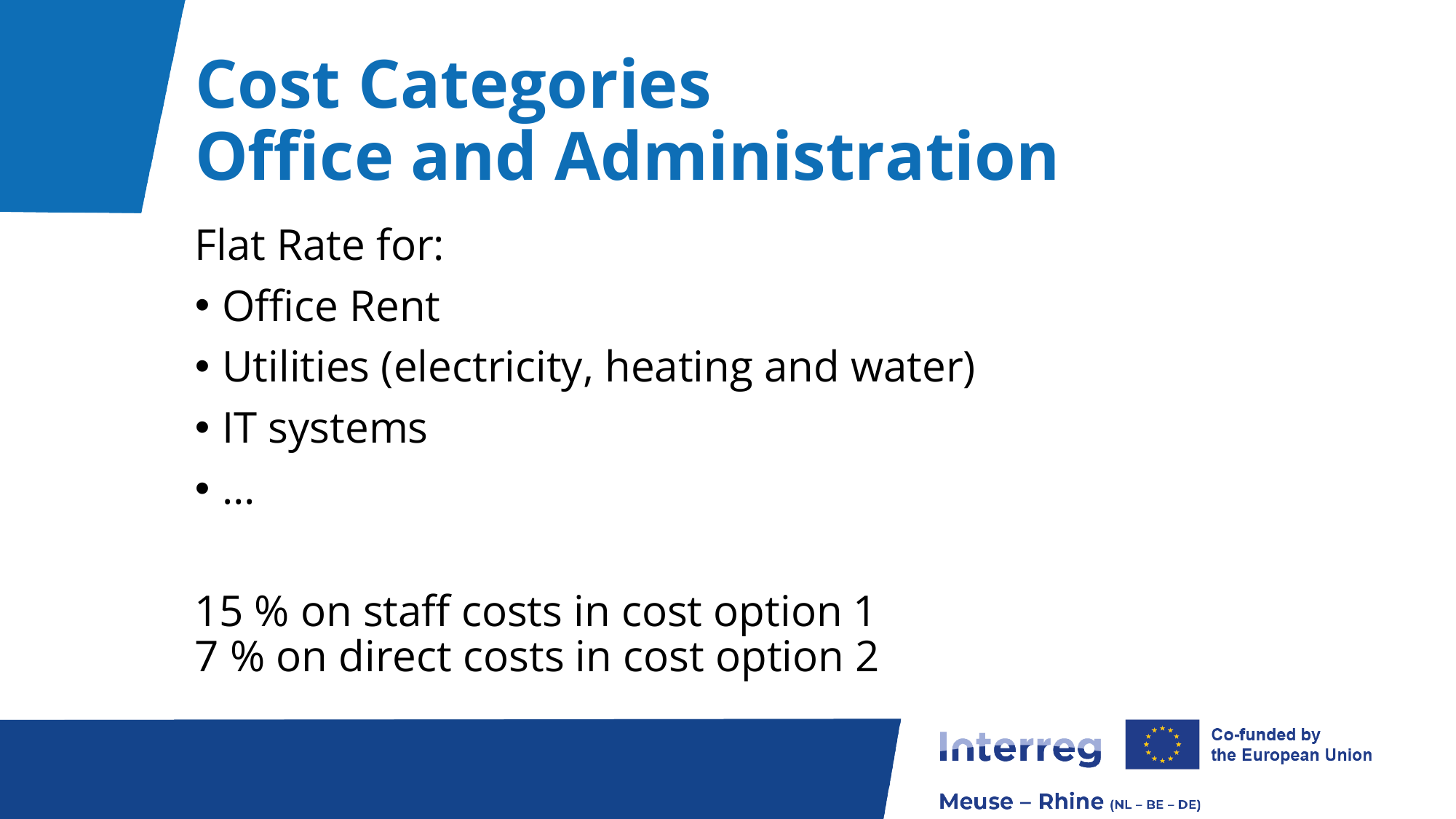

# Cost Categories Office and Administration
Flat Rate for:
Office Rent
Utilities (electricity, heating and water)
IT systems
…

15 % on staff costs in cost option 1
7 % on direct costs in cost option 2